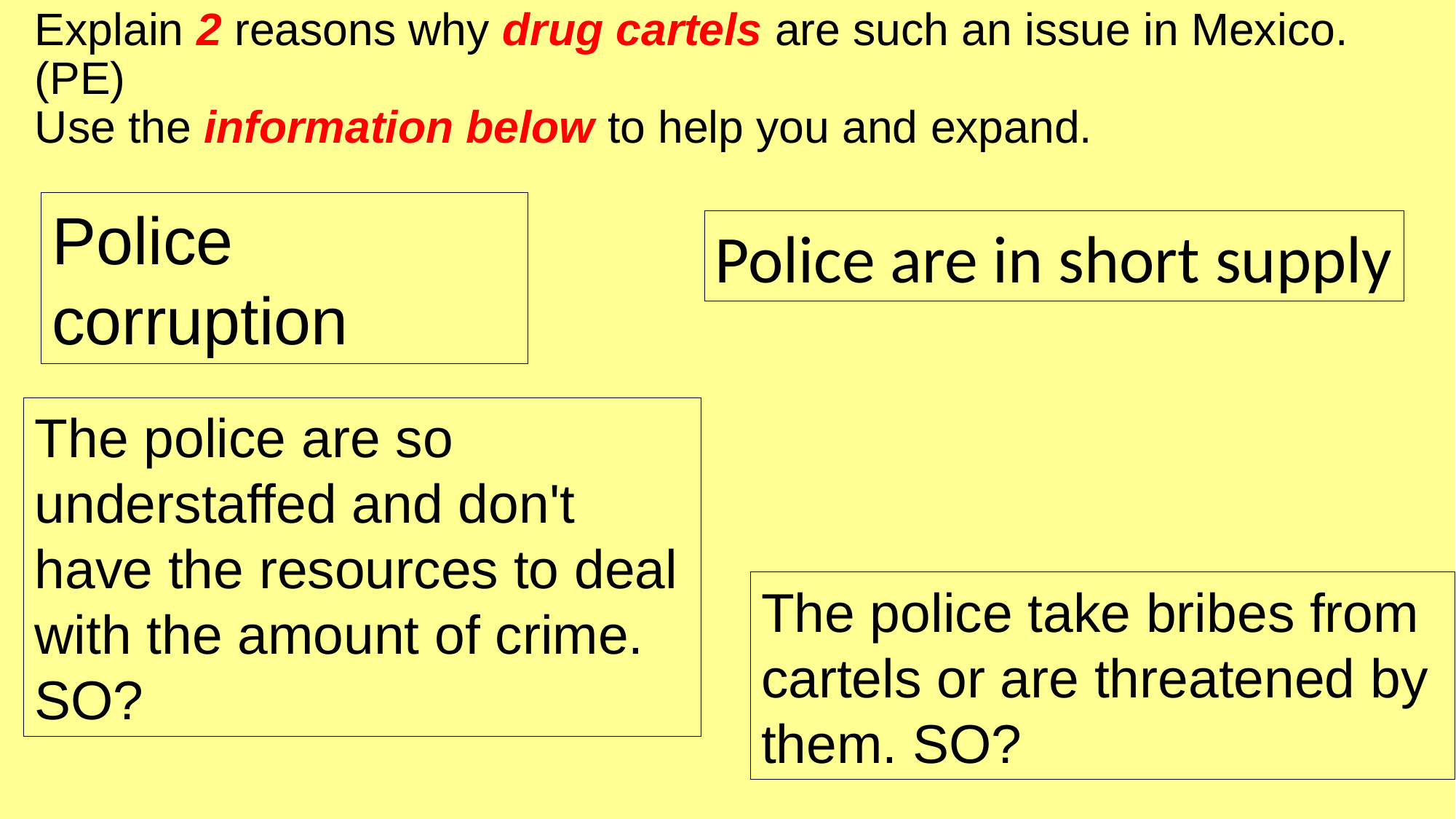

# Explain 2 reasons why drug cartels are such an issue in Mexico. (PE) Use the information below to help you and expand.
Police corruption
Police are in short supply
The police are so understaffed and don't have the resources to deal with the amount of crime. SO?
The police take bribes from cartels or are threatened by them. SO?